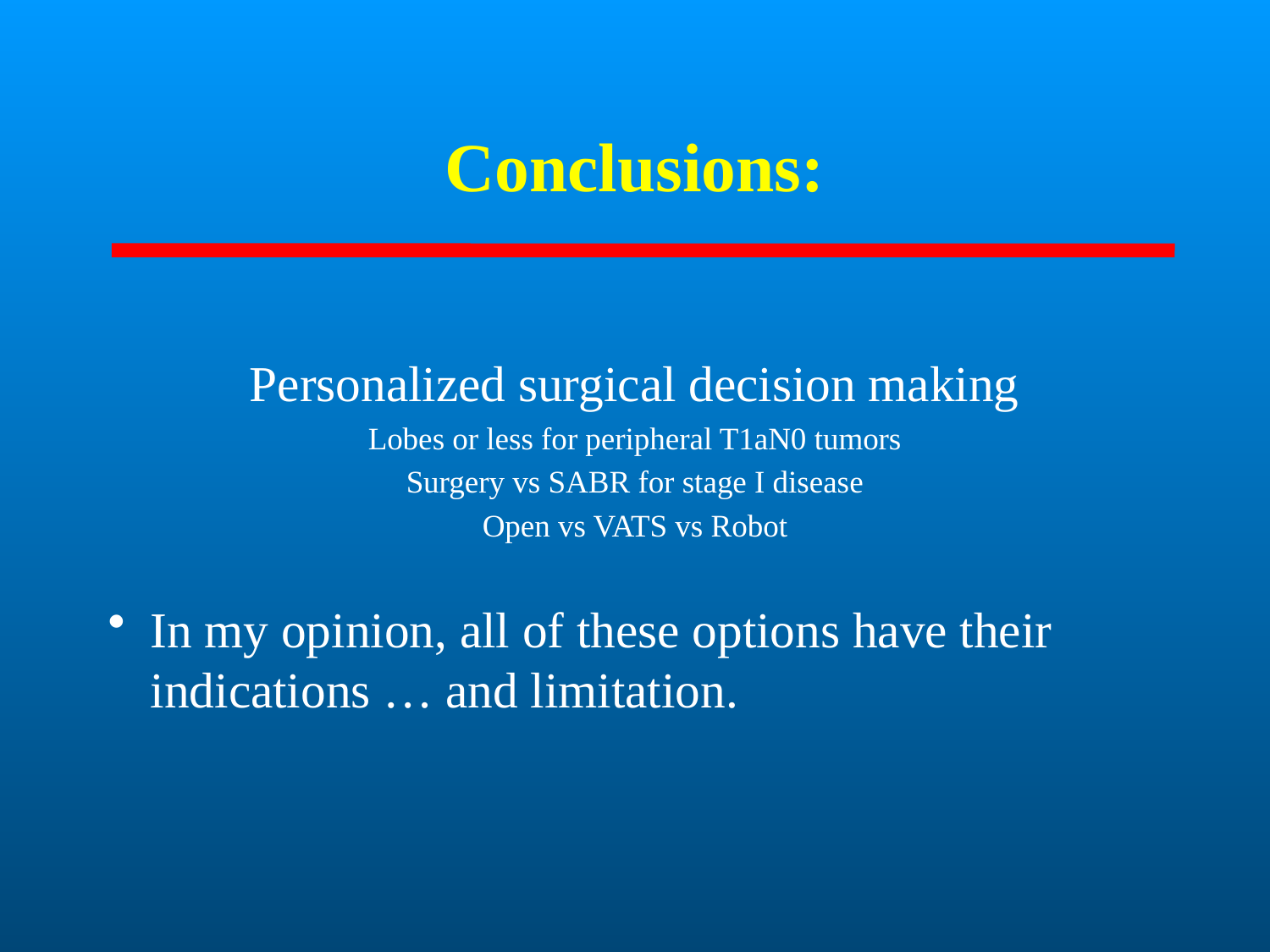

# Conclusions:

Personalized surgical decision making
Lobes or less for peripheral T1aN0 tumors
Surgery vs SABR for stage I disease
Open vs VATS vs Robot

In my opinion, all of these options have their indications … and limitation.